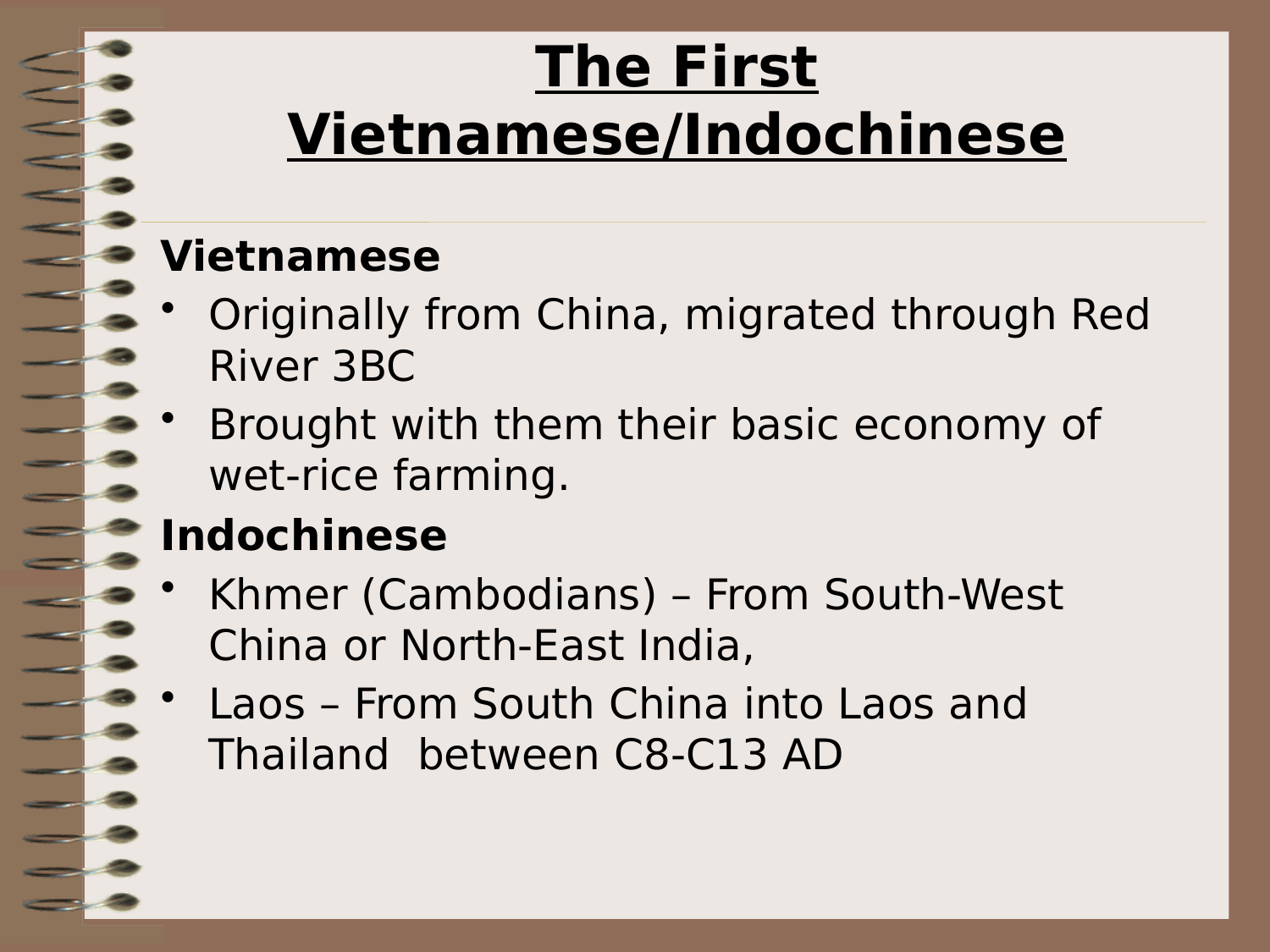

# The First Vietnamese/Indochinese
Vietnamese
Originally from China, migrated through Red River 3BC
Brought with them their basic economy of wet-rice farming.
Indochinese
Khmer (Cambodians) – From South-West China or North-East India,
Laos – From South China into Laos and Thailand  between C8-C13 AD